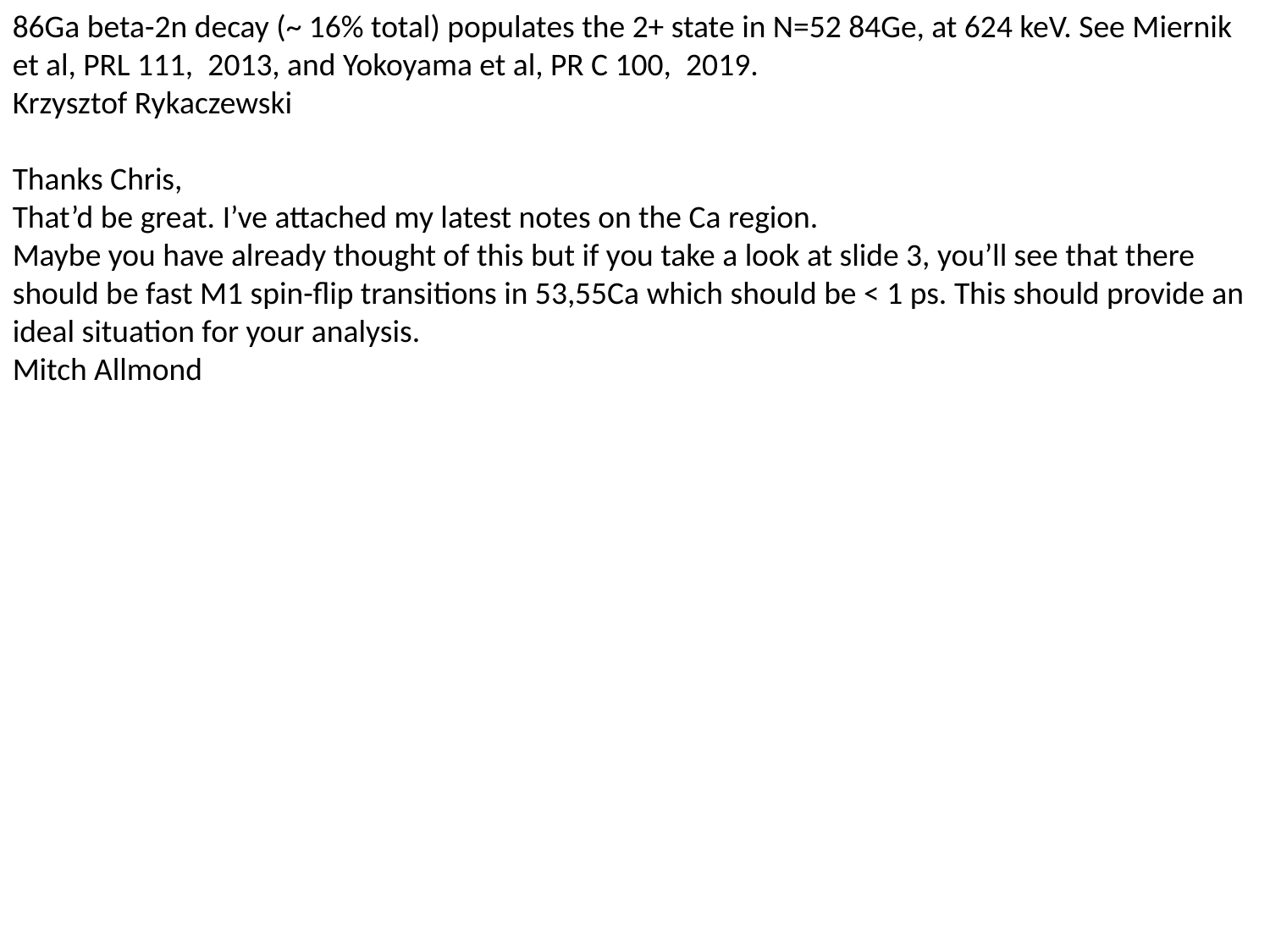

86Ga beta-2n decay (~ 16% total) populates the 2+ state in N=52 84Ge, at 624 keV. See Miernik et al, PRL 111,  2013, and Yokoyama et al, PR C 100,  2019.
Krzysztof Rykaczewski

Thanks Chris,
That’d be great. I’ve attached my latest notes on the Ca region.
Maybe you have already thought of this but if you take a look at slide 3, you’ll see that there should be fast M1 spin-flip transitions in 53,55Ca which should be < 1 ps. This should provide an ideal situation for your analysis.
Mitch Allmond